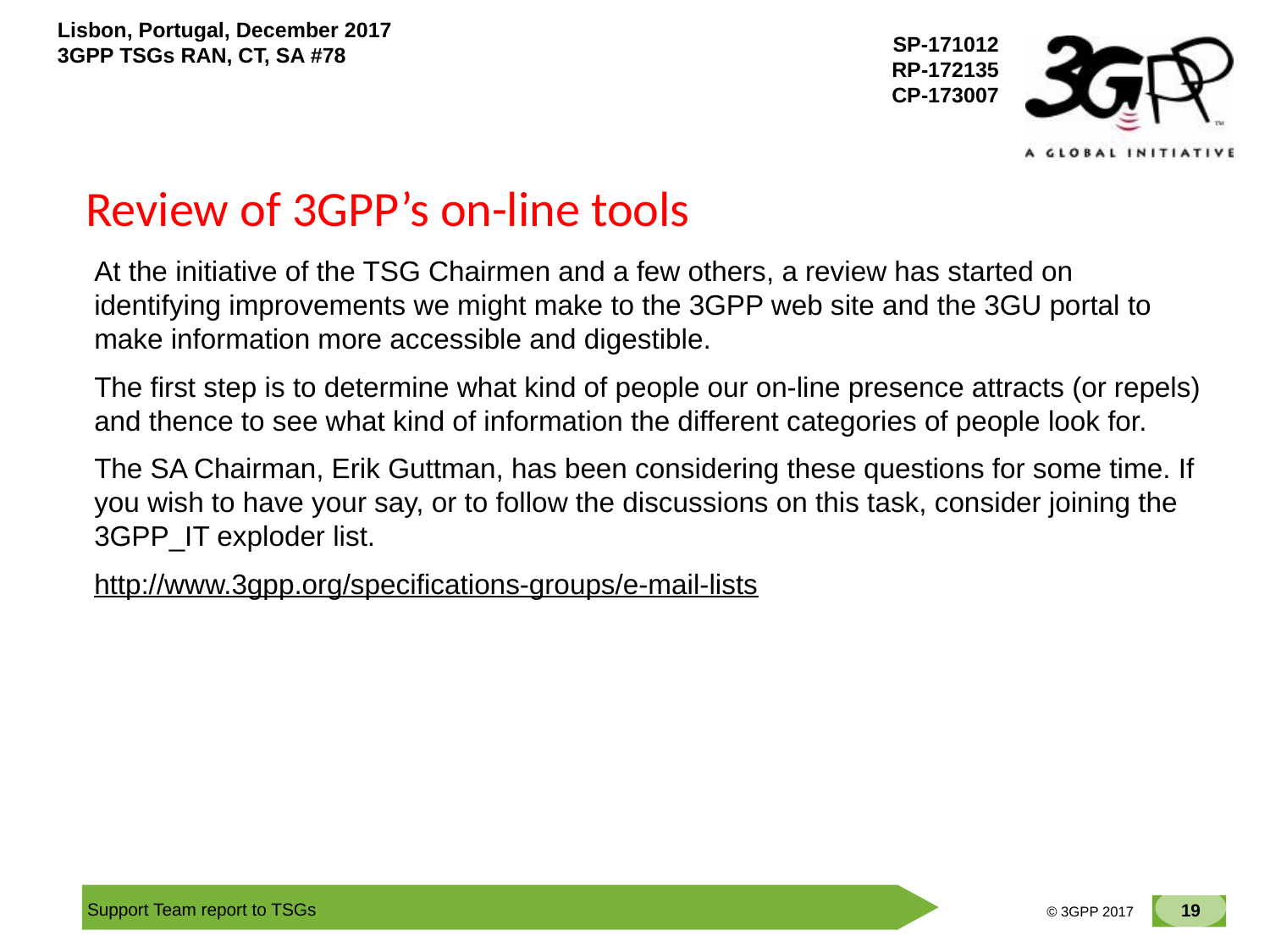

Review of 3GPP’s on-line tools
At the initiative of the TSG Chairmen and a few others, a review has started on identifying improvements we might make to the 3GPP web site and the 3GU portal to make information more accessible and digestible.
The first step is to determine what kind of people our on-line presence attracts (or repels) and thence to see what kind of information the different categories of people look for.
The SA Chairman, Erik Guttman, has been considering these questions for some time. If you wish to have your say, or to follow the discussions on this task, consider joining the 3GPP_IT exploder list.
http://www.3gpp.org/specifications-groups/e-mail-lists